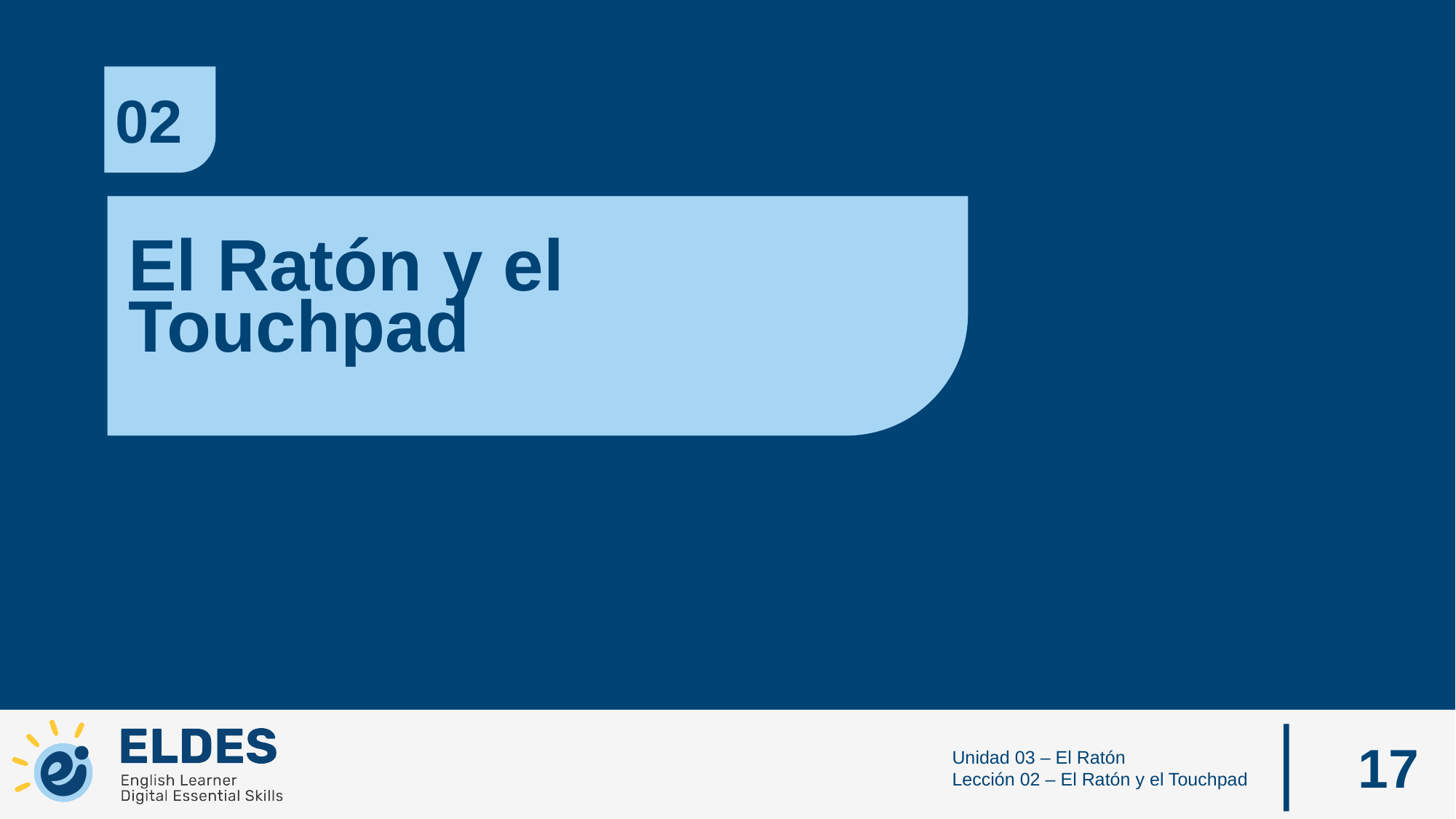

02
El Ratón y el Touchpad
17
Unidad 03 – El Ratón
Lección 02 – El Ratón y el Touchpad